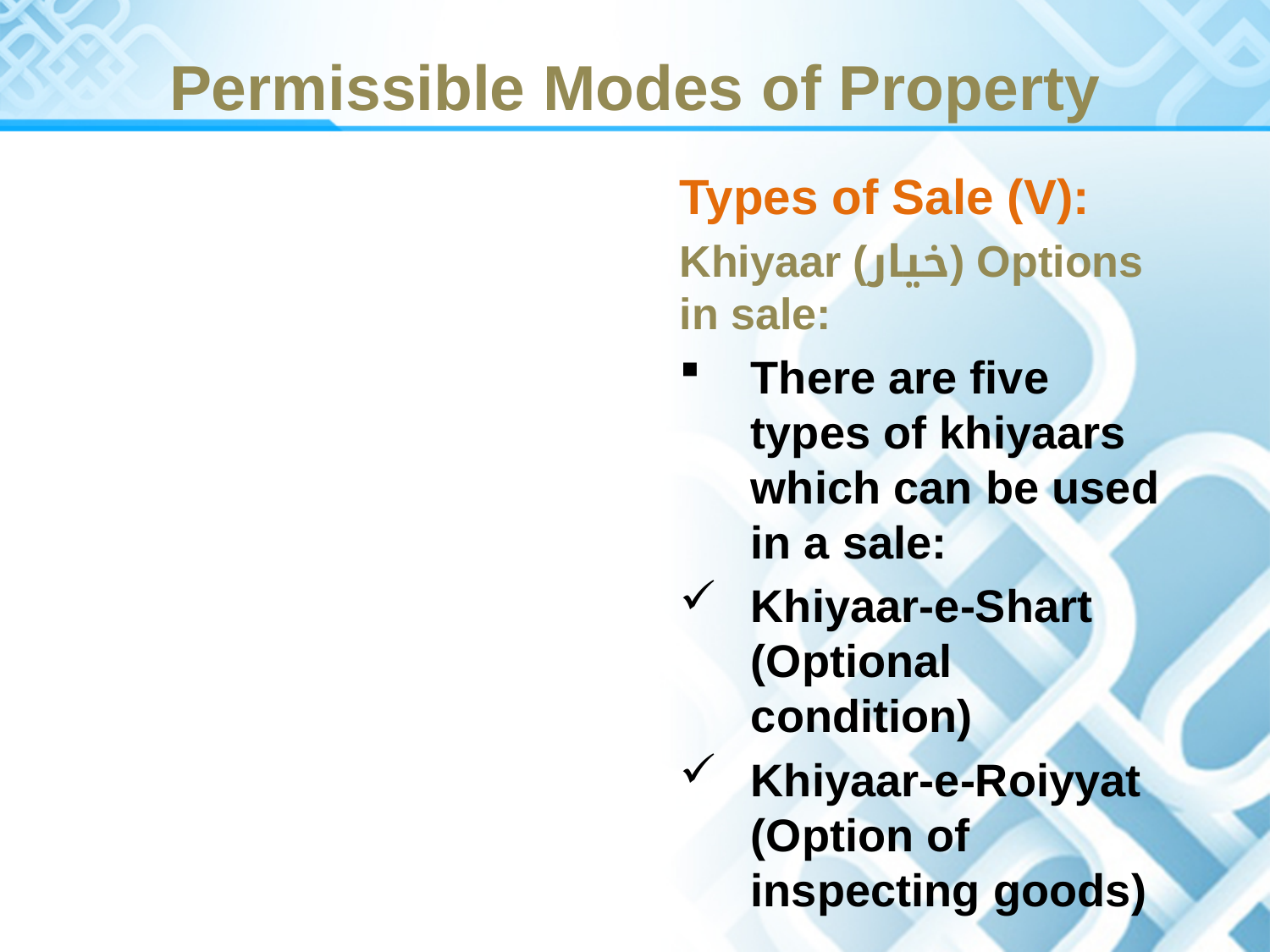

Permissible Modes of Property
Types of Sale (V):
Khiyaar (خیار) Options in sale:
There are five types of khiyaars which can be used in a sale:
Khiyaar-e-Shart (Optional condition)
Khiyaar-e-Roiyyat (Option of inspecting goods)